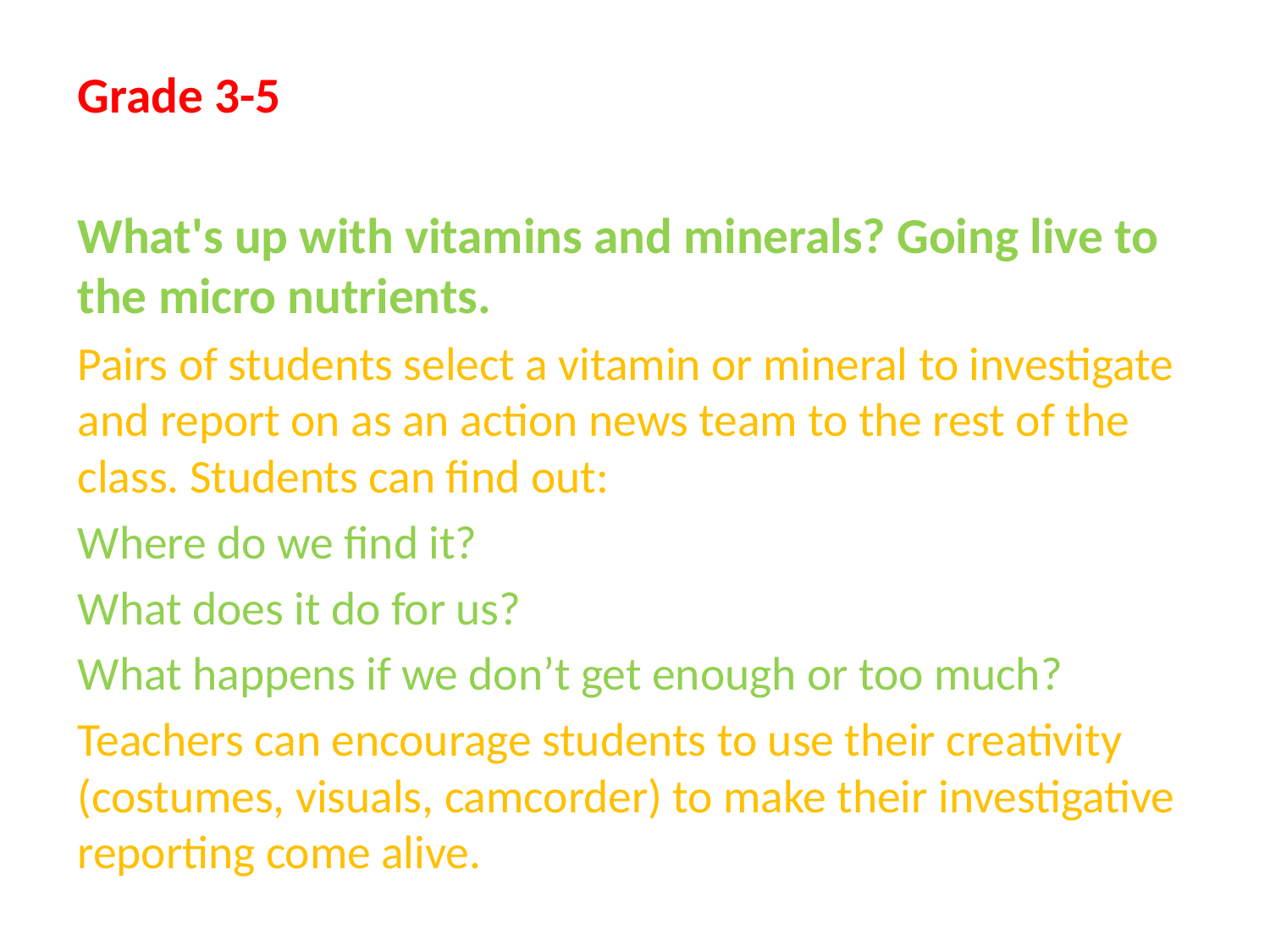

Grade 3-5

What's up with vitamins and minerals? Going live to the micro nutrients.
Pairs of students select a vitamin or mineral to investigate and report on as an action news team to the rest of the class. Students can find out:
Where do we find it?
What does it do for us?
What happens if we don’t get enough or too much?
Teachers can encourage students to use their creativity (costumes, visuals, camcorder) to make their investigative reporting come alive.